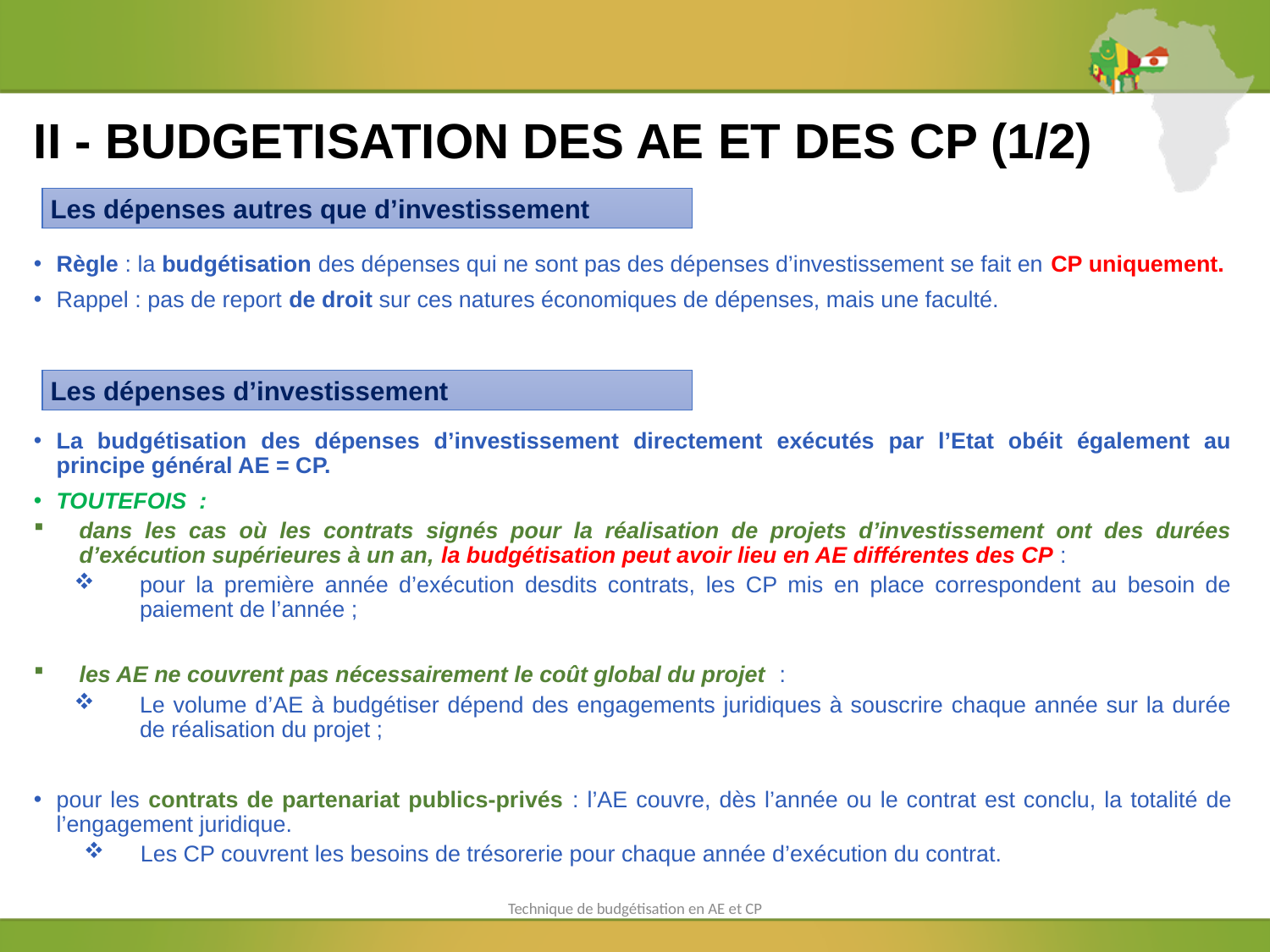

# II - BUDGETISATION DES AE ET DES CP (1/2)
Les dépenses autres que d’investissement

Règle : la budgétisation des dépenses qui ne sont pas des dépenses d’investissement se fait en CP uniquement.
Rappel : pas de report de droit sur ces natures économiques de dépenses, mais une faculté.

La budgétisation des dépenses d’investissement directement exécutés par l’Etat obéit également au principe général AE = CP.
TOUTEFOIS  :
dans les cas où les contrats signés pour la réalisation de projets d’investissement ont des durées d’exécution supérieures à un an, la budgétisation peut avoir lieu en AE différentes des CP :
pour la première année d’exécution desdits contrats, les CP mis en place correspondent au besoin de paiement de l’année ;

les AE ne couvrent pas nécessairement le coût global du projet  :
Le volume d’AE à budgétiser dépend des engagements juridiques à souscrire chaque année sur la durée de réalisation du projet ;

pour les contrats de partenariat publics-privés : l’AE couvre, dès l’année ou le contrat est conclu, la totalité de l’engagement juridique.
Les CP couvrent les besoins de trésorerie pour chaque année d’exécution du contrat.
Les dépenses d’investissement
Technique de budgétisation en AE et CP